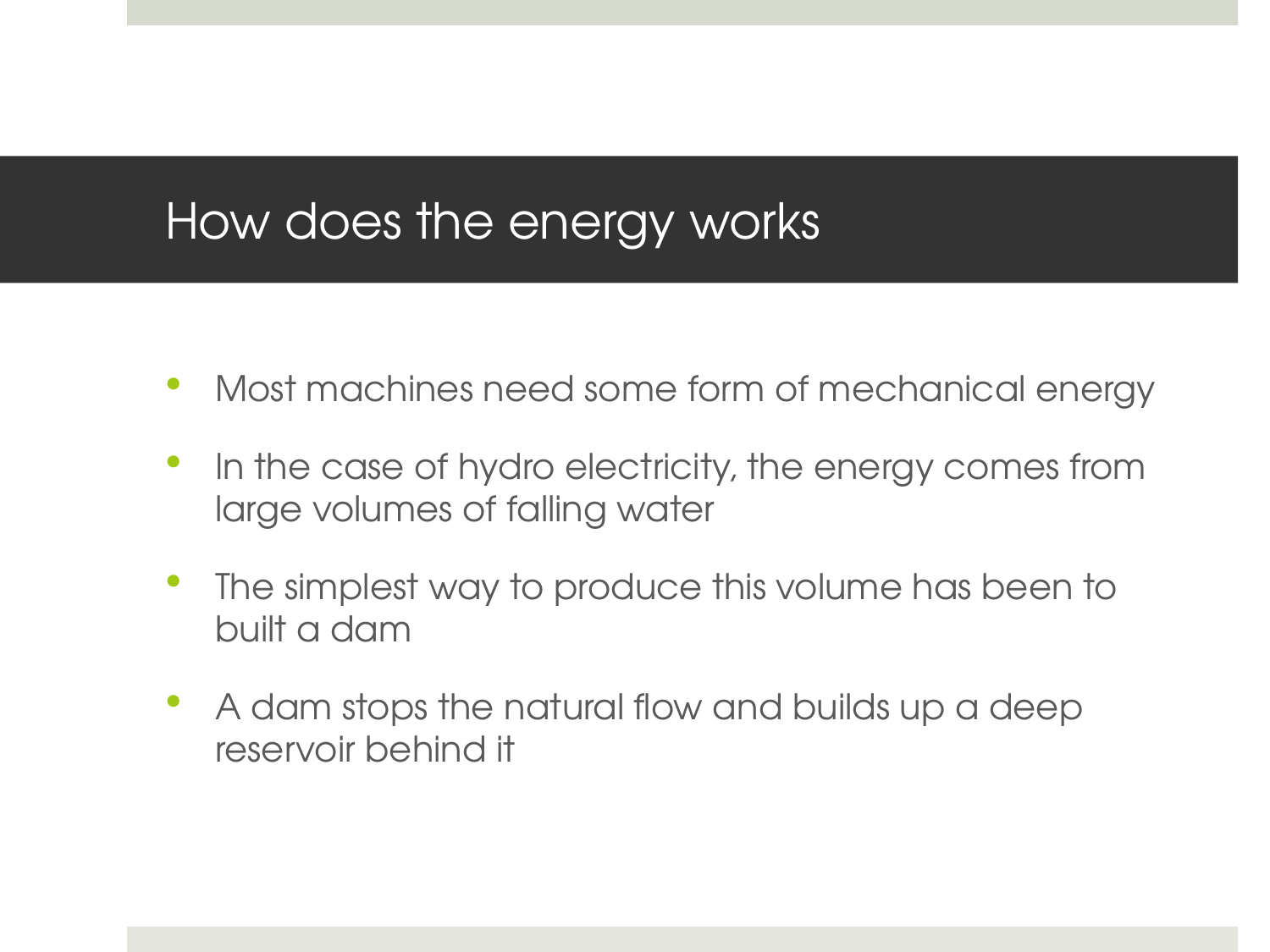

# How does the energy works
Most machines need some form of mechanical energy
In the case of hydro electricity, the energy comes from large volumes of falling water
The simplest way to produce this volume has been to built a dam
A dam stops the natural flow and builds up a deep reservoir behind it